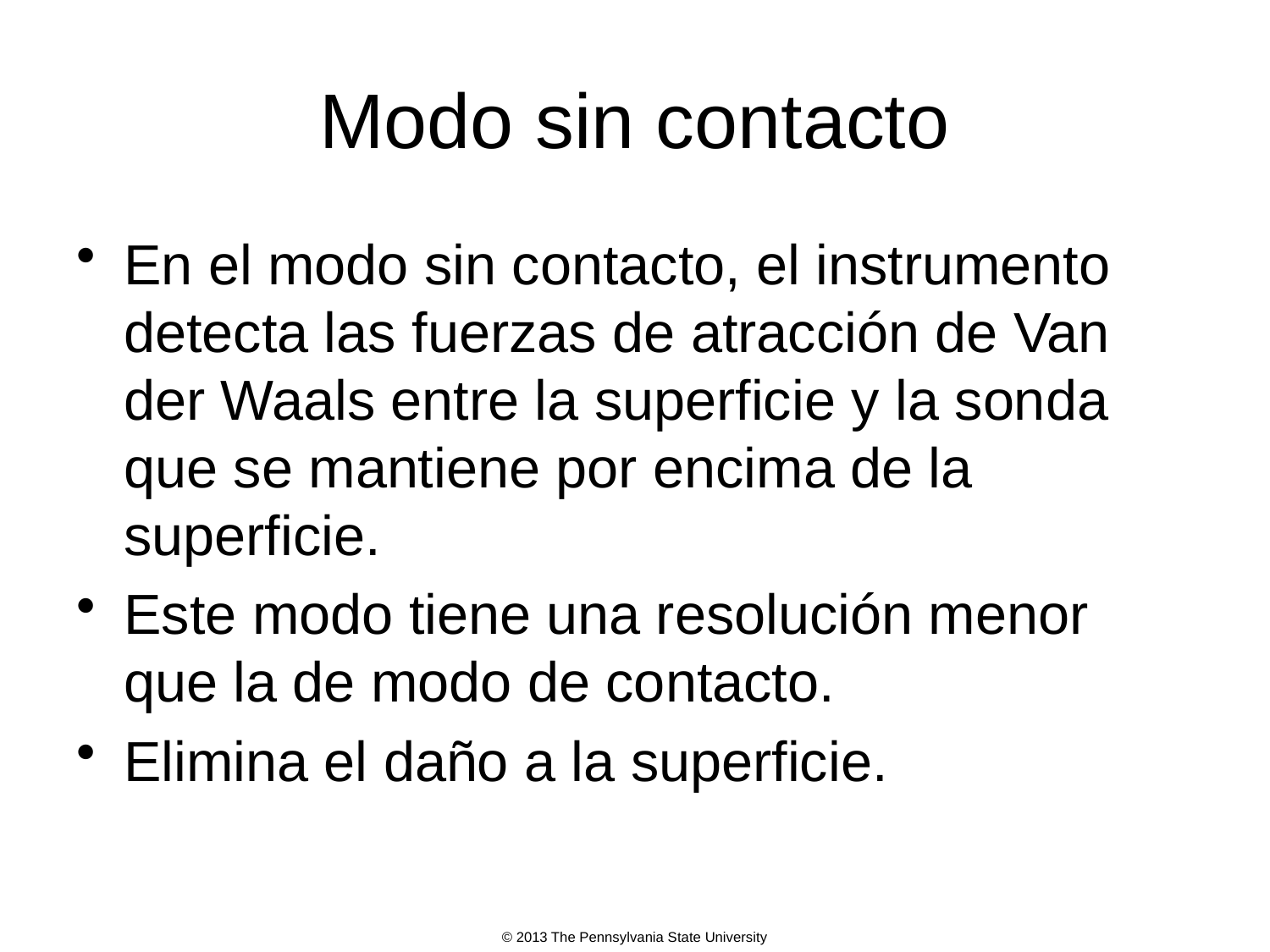

# Modo sin contacto
En el modo sin contacto, el instrumento detecta las fuerzas de atracción de Van der Waals entre la superficie y la sonda que se mantiene por encima de la superficie.
Este modo tiene una resolución menor que la de modo de contacto.
Elimina el daño a la superficie.